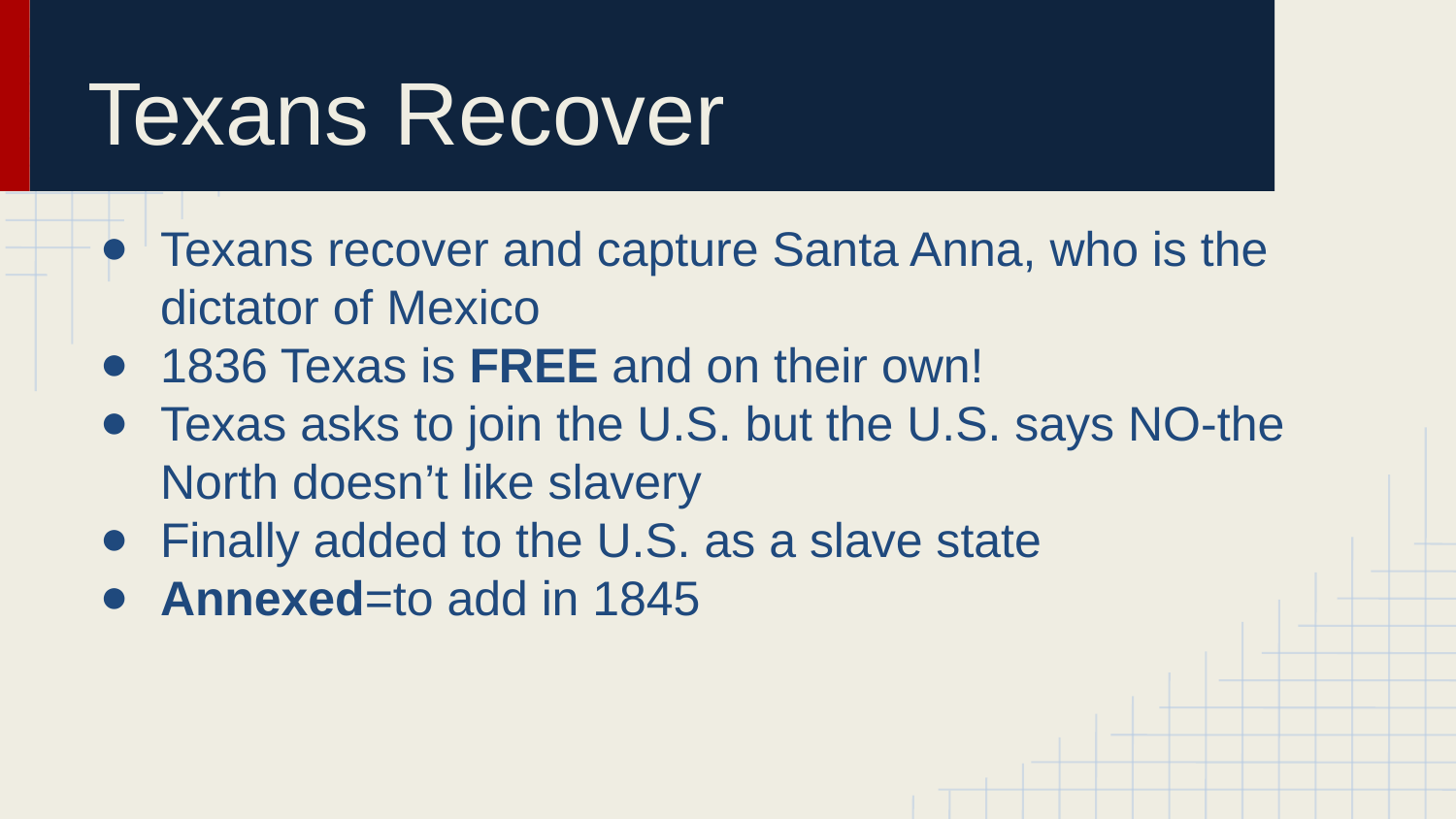

# Texans Recover
Texans recover and capture Santa Anna, who is the dictator of Mexico
1836 Texas is FREE and on their own!
Texas asks to join the U.S. but the U.S. says NO-the North doesn’t like slavery
Finally added to the U.S. as a slave state
Annexed=to add in 1845